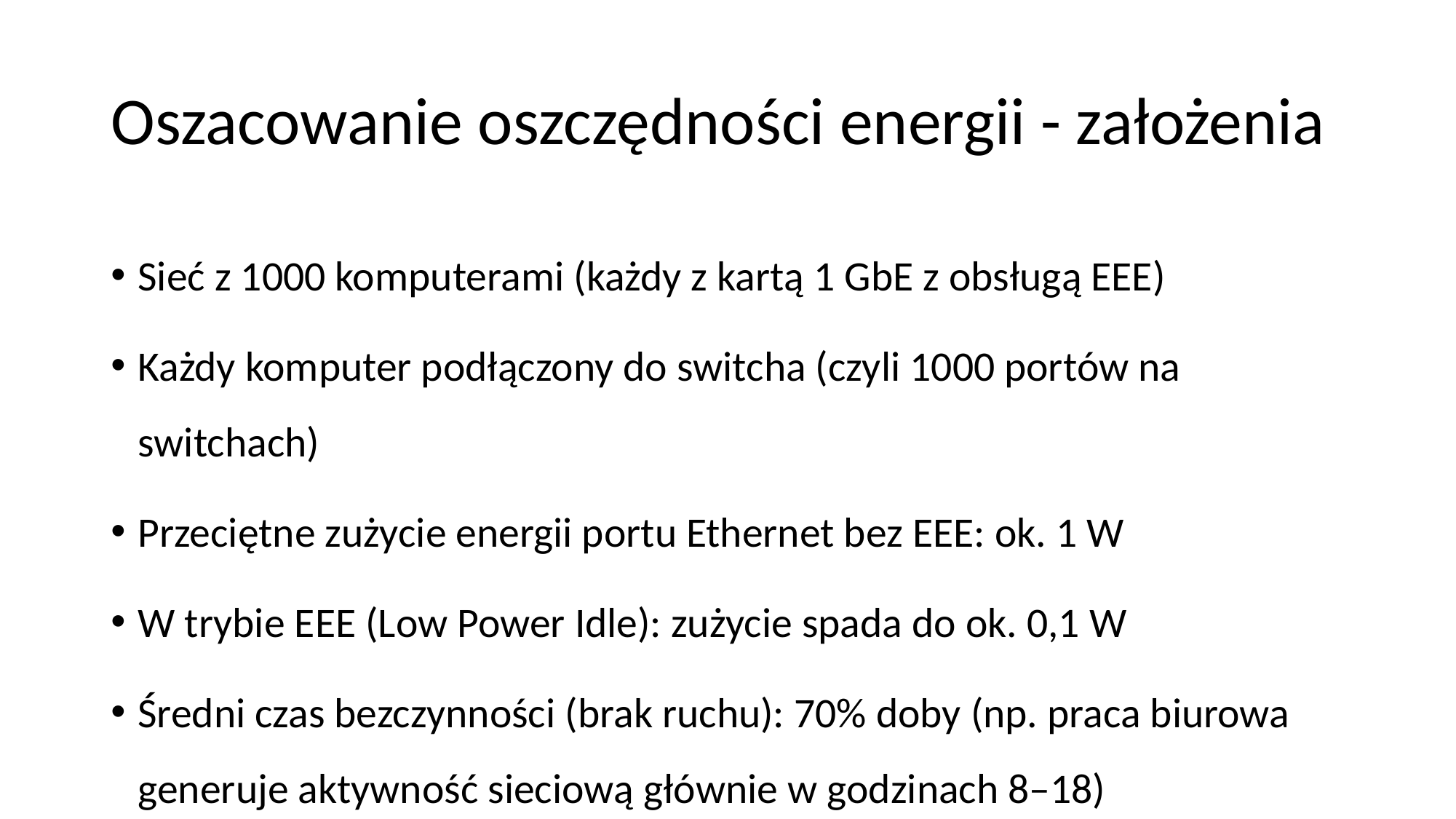

# Oszacowanie oszczędności energii - założenia
Sieć z 1000 komputerami (każdy z kartą 1 GbE z obsługą EEE)
Każdy komputer podłączony do switcha (czyli 1000 portów na switchach)
Przeciętne zużycie energii portu Ethernet bez EEE: ok. 1 W
W trybie EEE (Low Power Idle): zużycie spada do ok. 0,1 W
Średni czas bezczynności (brak ruchu): 70% doby (np. praca biurowa generuje aktywność sieciową głównie w godzinach 8–18)